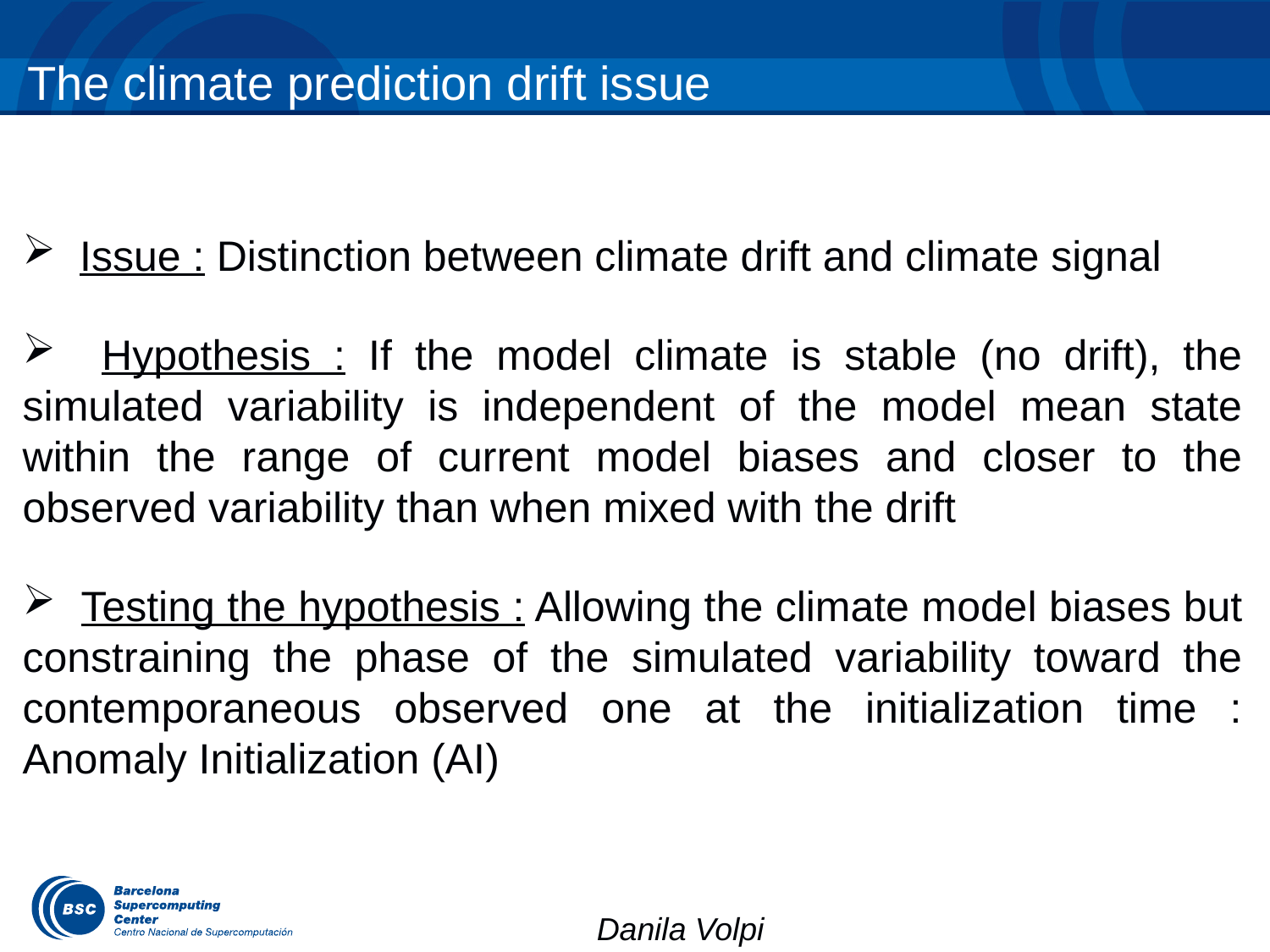

# The climate prediction drift issue
  Issue : Distinction between climate drift and climate signal

  Hypothesis : If the model climate is stable (no drift), the simulated variability is independent of the model mean state within the range of current model biases and closer to the observed variability than when mixed with the drift

  Testing the hypothesis : Allowing the climate model biases but constraining the phase of the simulated variability toward the contemporaneous observed one at the initialization time : Anomaly Initialization (AI)
Danila Volpi